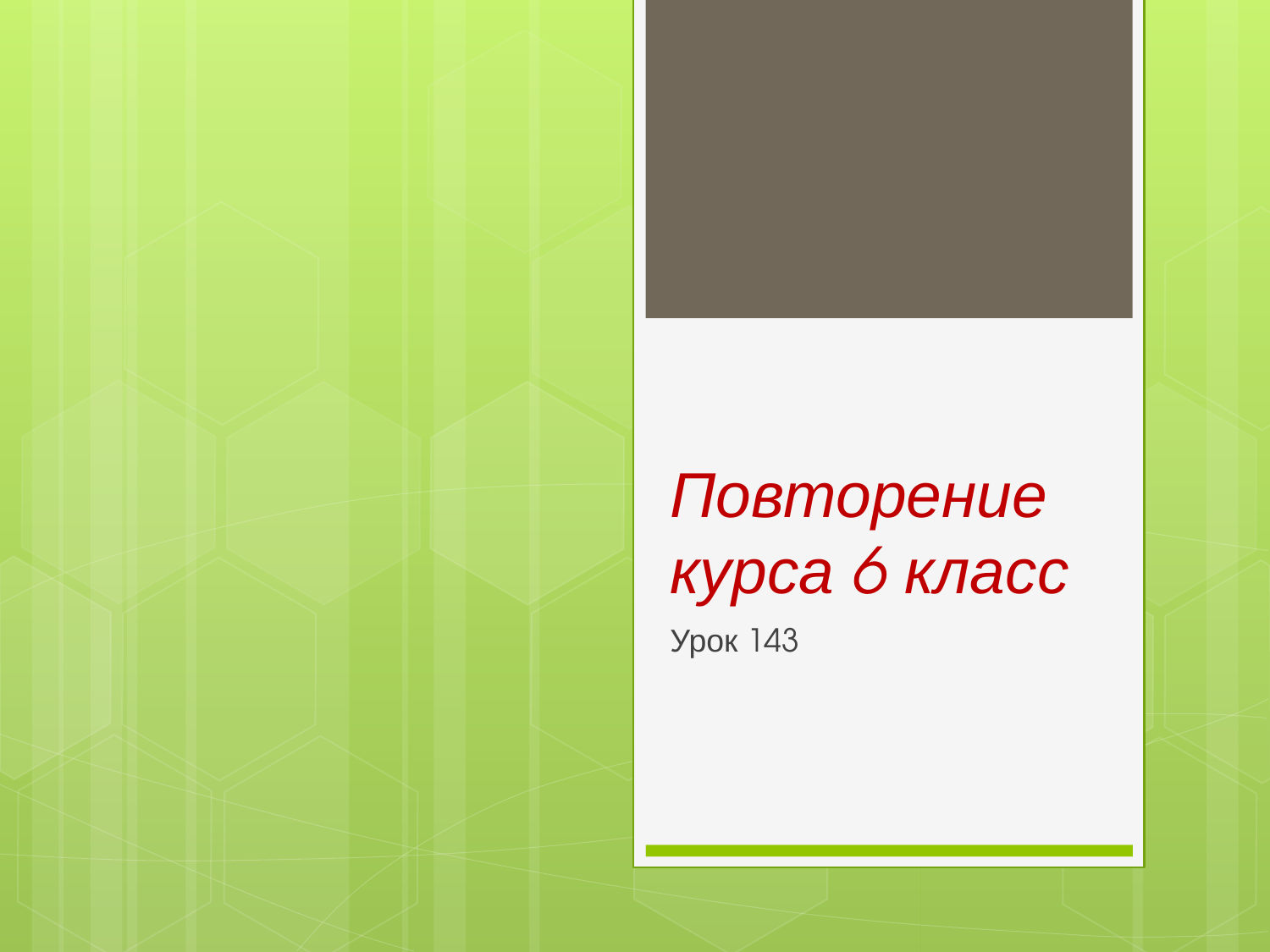

# Повторение курса 6 класс
Урок 143